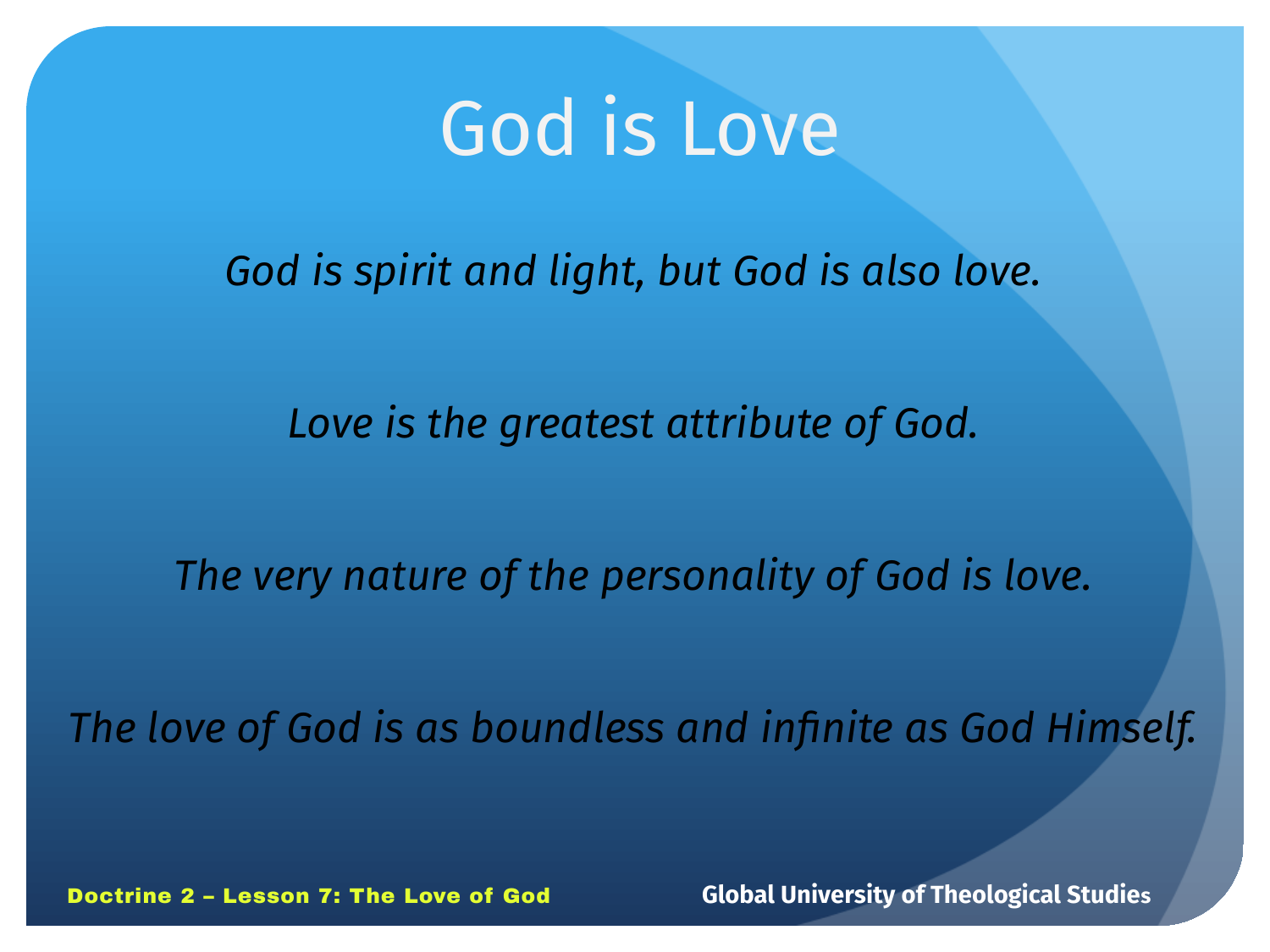

God is Love
God is spirit and light, but God is also love.

Love is the greatest attribute of God.

The very nature of the personality of God is love.

The love of God is as boundless and infinite as God Himself.
Doctrine 2 – Lesson 7: The Love of God		Global University of Theological Studies